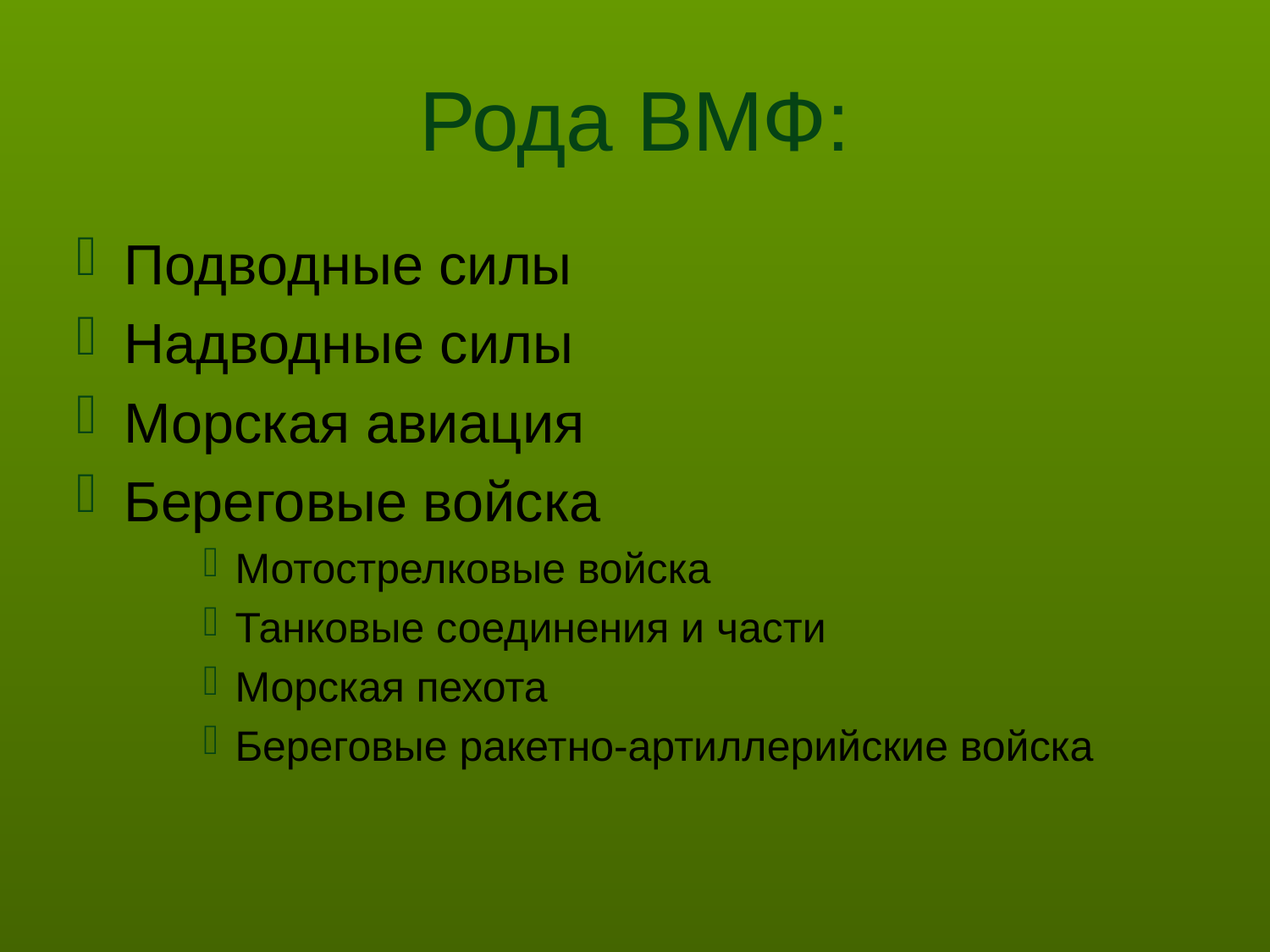

# Рода ВМФ:
Подводные силы
Надводные силы
Морская авиация
Береговые войска
Мотострелковые войска
Танковые соединения и части
Морская пехота
Береговые ракетно-артиллерийские войска